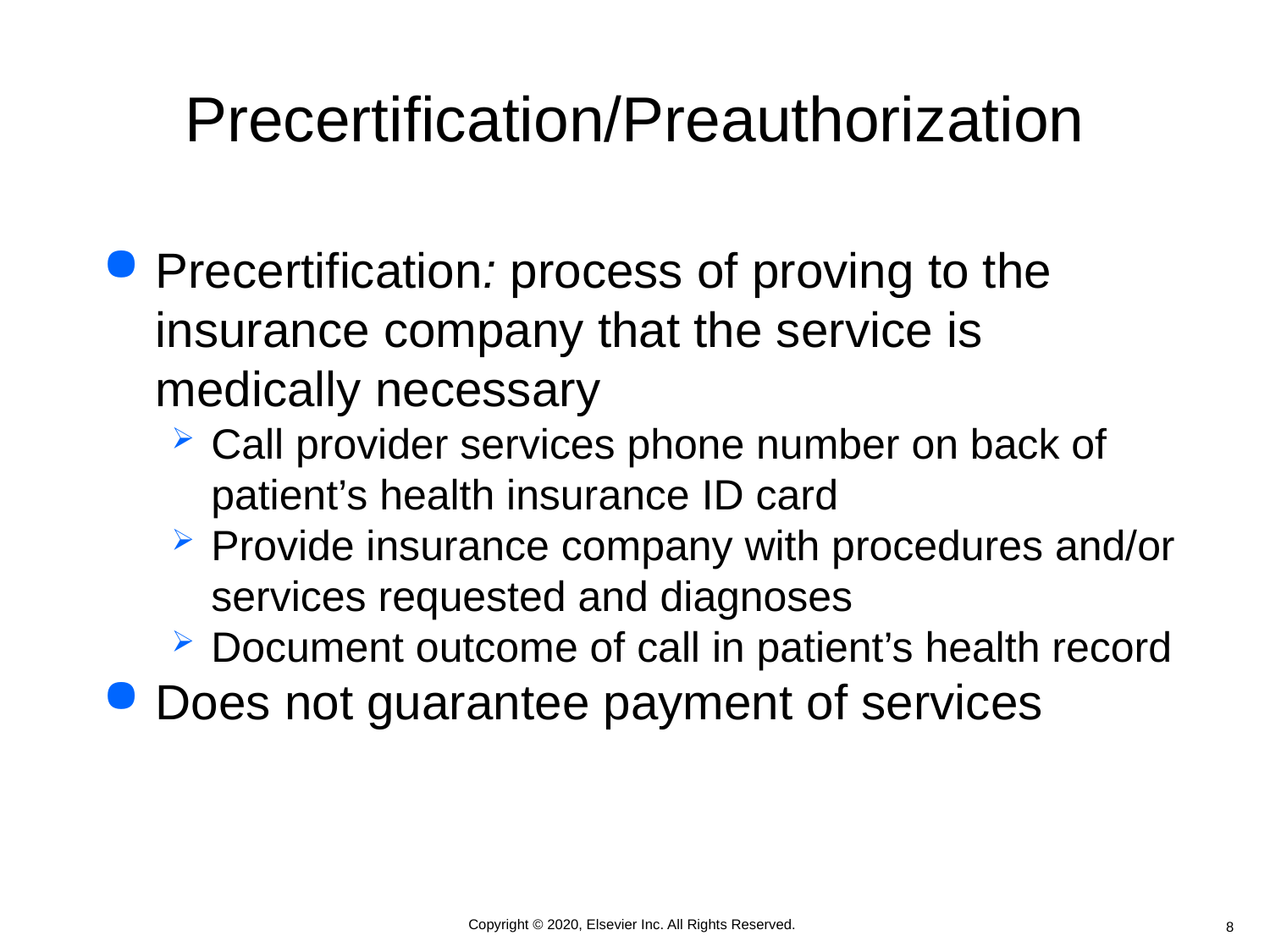

# Precertification/Preauthorization
Precertification: process of proving to the insurance company that the service is medically necessary
Call provider services phone number on back of patient’s health insurance ID card
Provide insurance company with procedures and/or services requested and diagnoses
Document outcome of call in patient’s health record
Does not guarantee payment of services